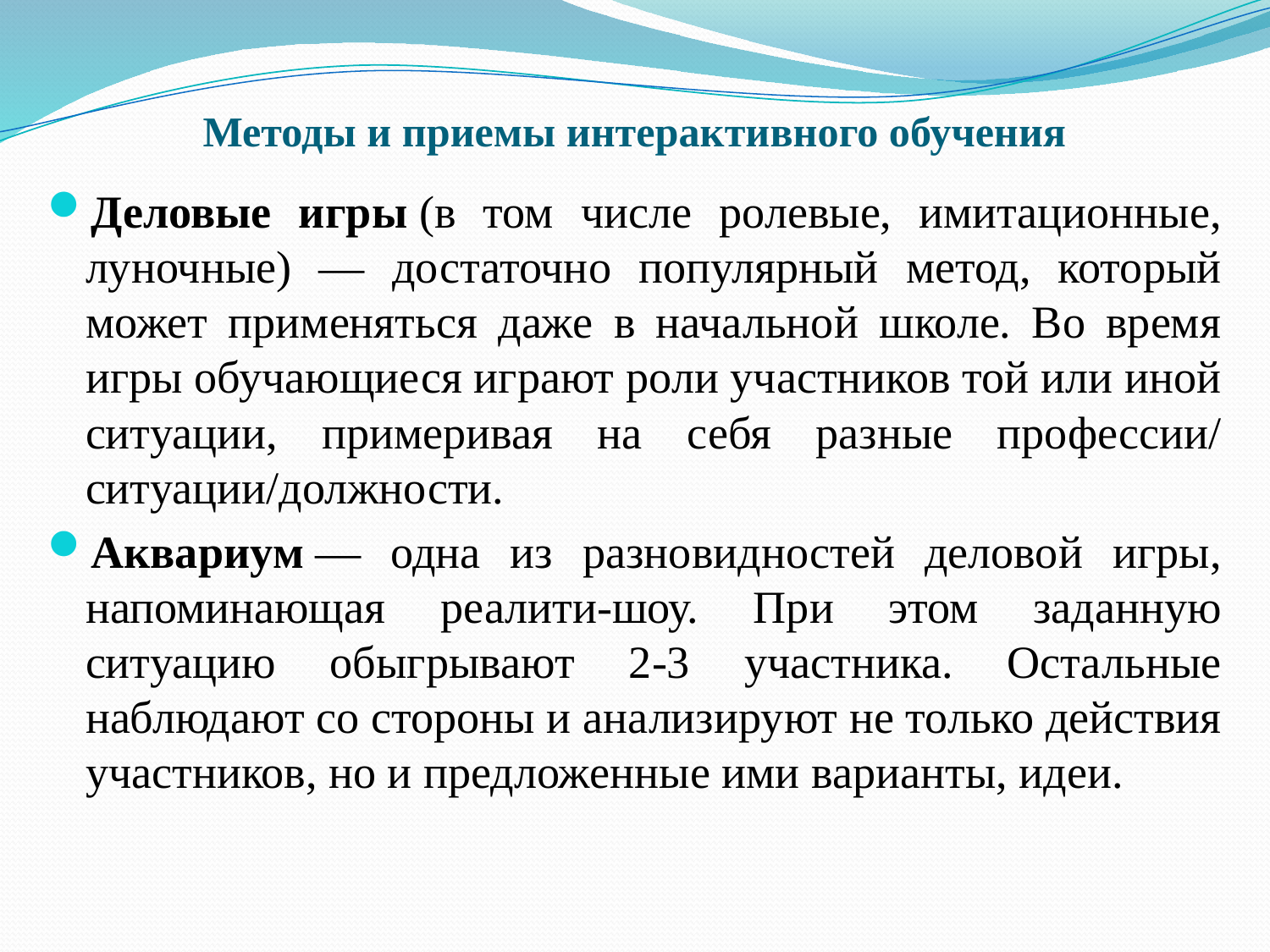

# Методы и приемы интерактивного обучения
Деловые игры (в том числе ролевые, имитационные, луночные) — достаточно популярный метод, который может применяться даже в начальной школе. Во время игры обучающиеся играют роли участников той или иной ситуации, примеривая на себя разные профессии/ ситуации/должности.
Аквариум — одна из разновидностей деловой игры, напоминающая реалити-шоу. При этом заданную ситуацию обыгрывают 2-3 участника. Остальные наблюдают со стороны и анализируют не только действия участников, но и предложенные ими варианты, идеи.